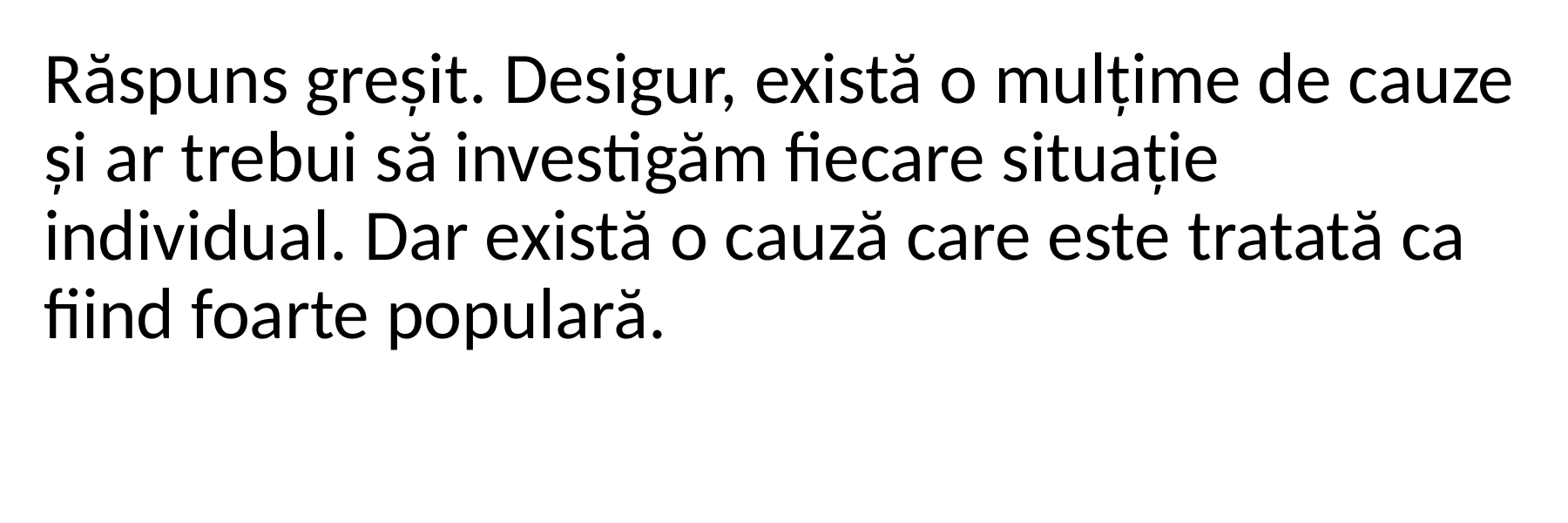

Răspuns greșit. Desigur, există o mulțime de cauze și ar trebui să investigăm fiecare situație individual. Dar există o cauză care este tratată ca fiind foarte populară.